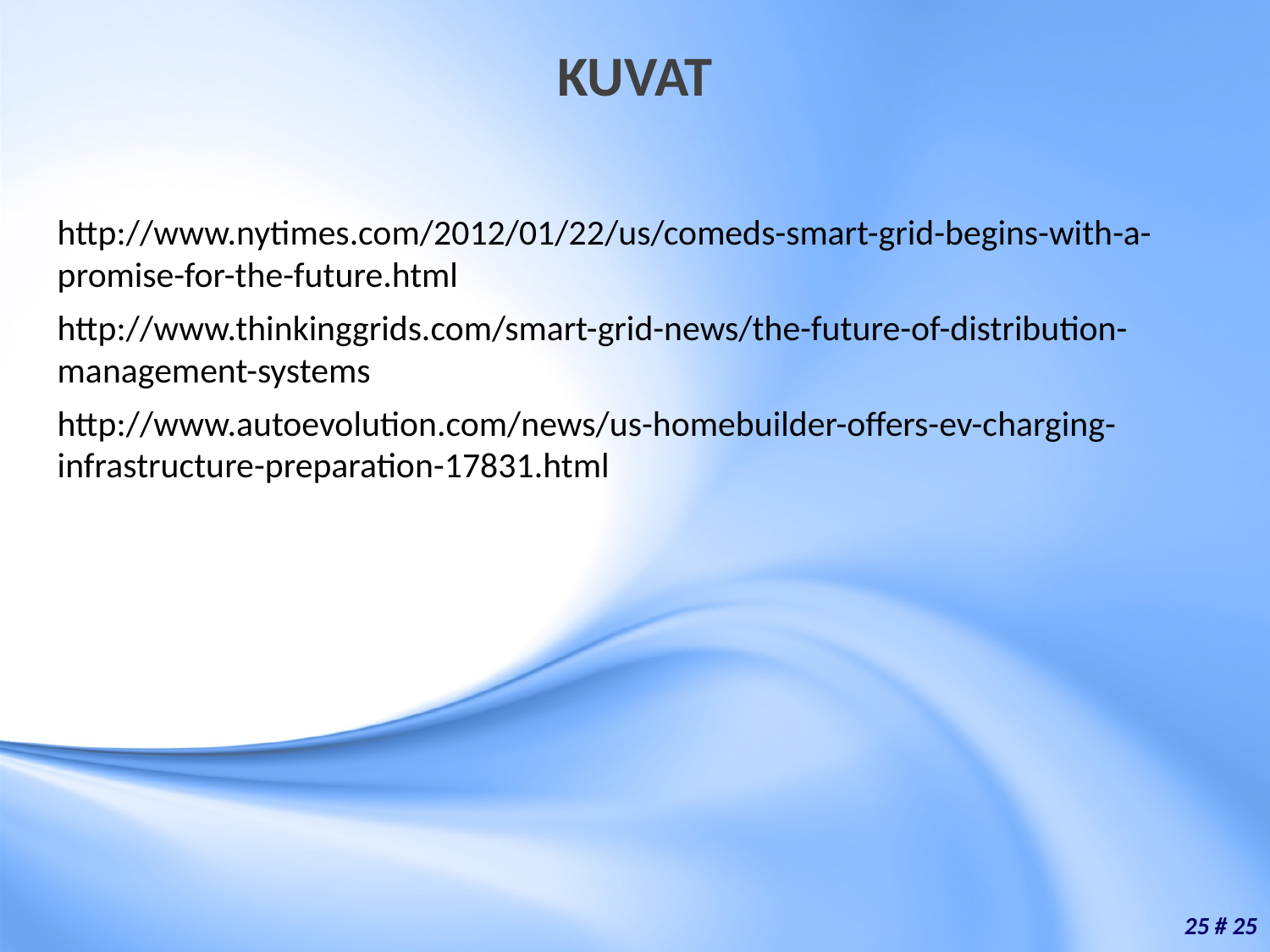

# KUVAT
http://www.nytimes.com/2012/01/22/us/comeds-smart-grid-begins-with-a-promise-for-the-future.html
http://www.thinkinggrids.com/smart-grid-news/the-future-of-distribution-management-systems
http://www.autoevolution.com/news/us-homebuilder-offers-ev-charging-infrastructure-preparation-17831.html

25 # 25